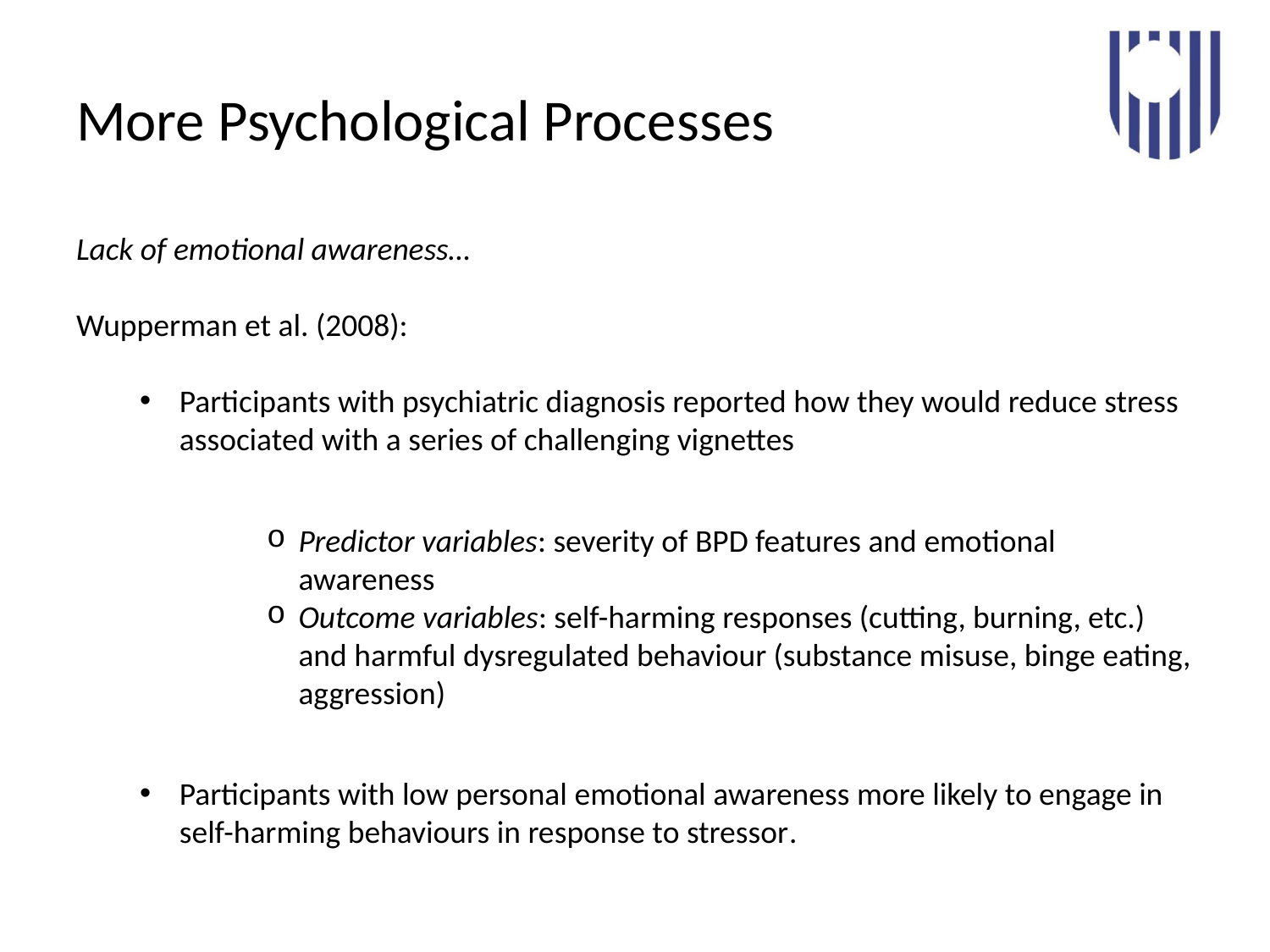

# More Psychological Processes
Lack of emotional awareness…

Wupperman et al. (2008):

Participants with psychiatric diagnosis reported how they would reduce stress associated with a series of challenging vignettes

Predictor variables: severity of BPD features and emotional awareness
Outcome variables: self-harming responses (cutting, burning, etc.) and harmful dysregulated behaviour (substance misuse, binge eating, aggression)

Participants with low personal emotional awareness more likely to engage in self-harming behaviours in response to stressor.